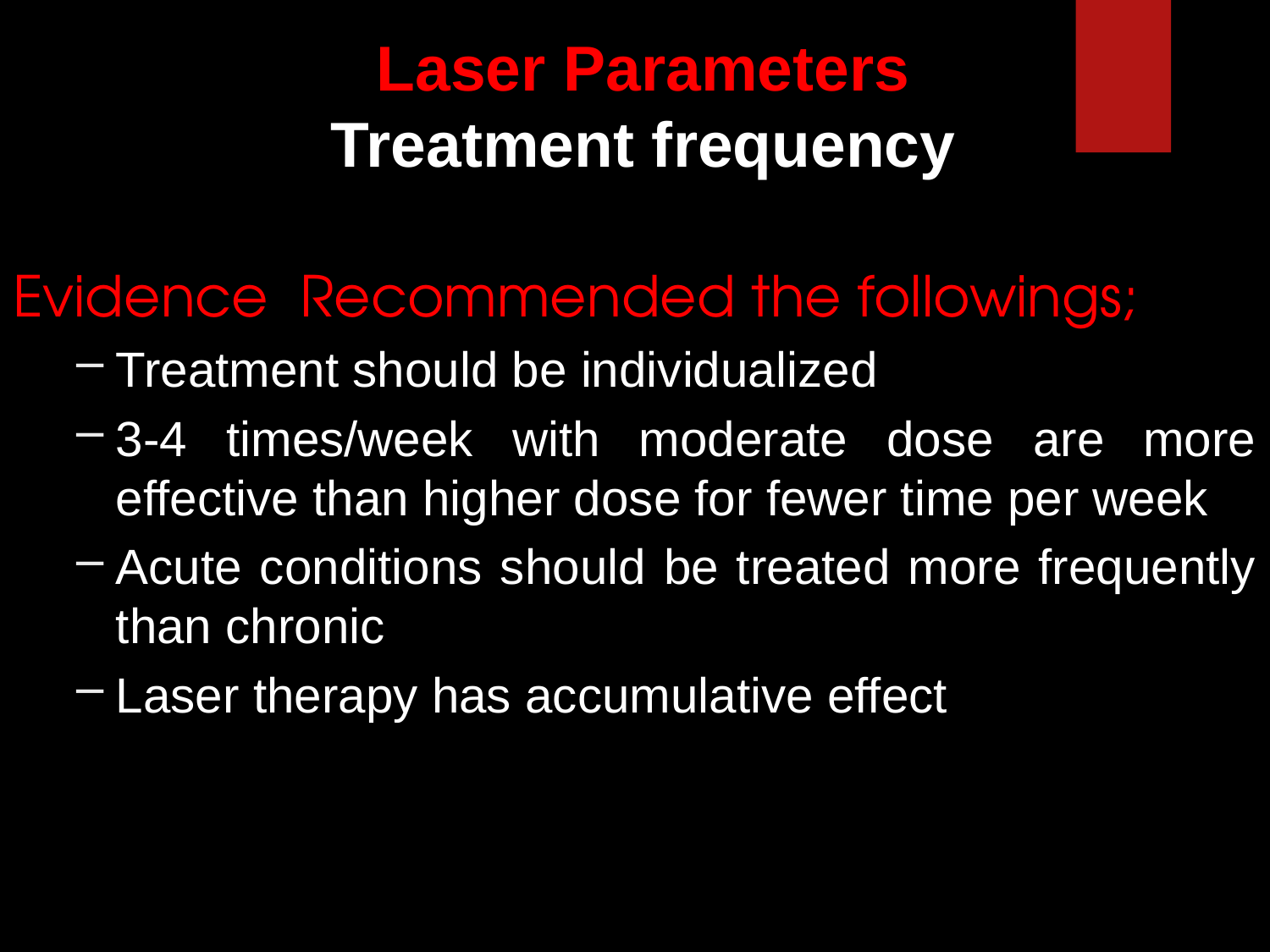

# Laser Parameters Treatment frequency
Evidence  Recommended the followings;
Treatment should be individualized
3-4 times/week with moderate dose are more effective than higher dose for fewer time per week
Acute conditions should be treated more frequently than chronic
Laser therapy has accumulative effect